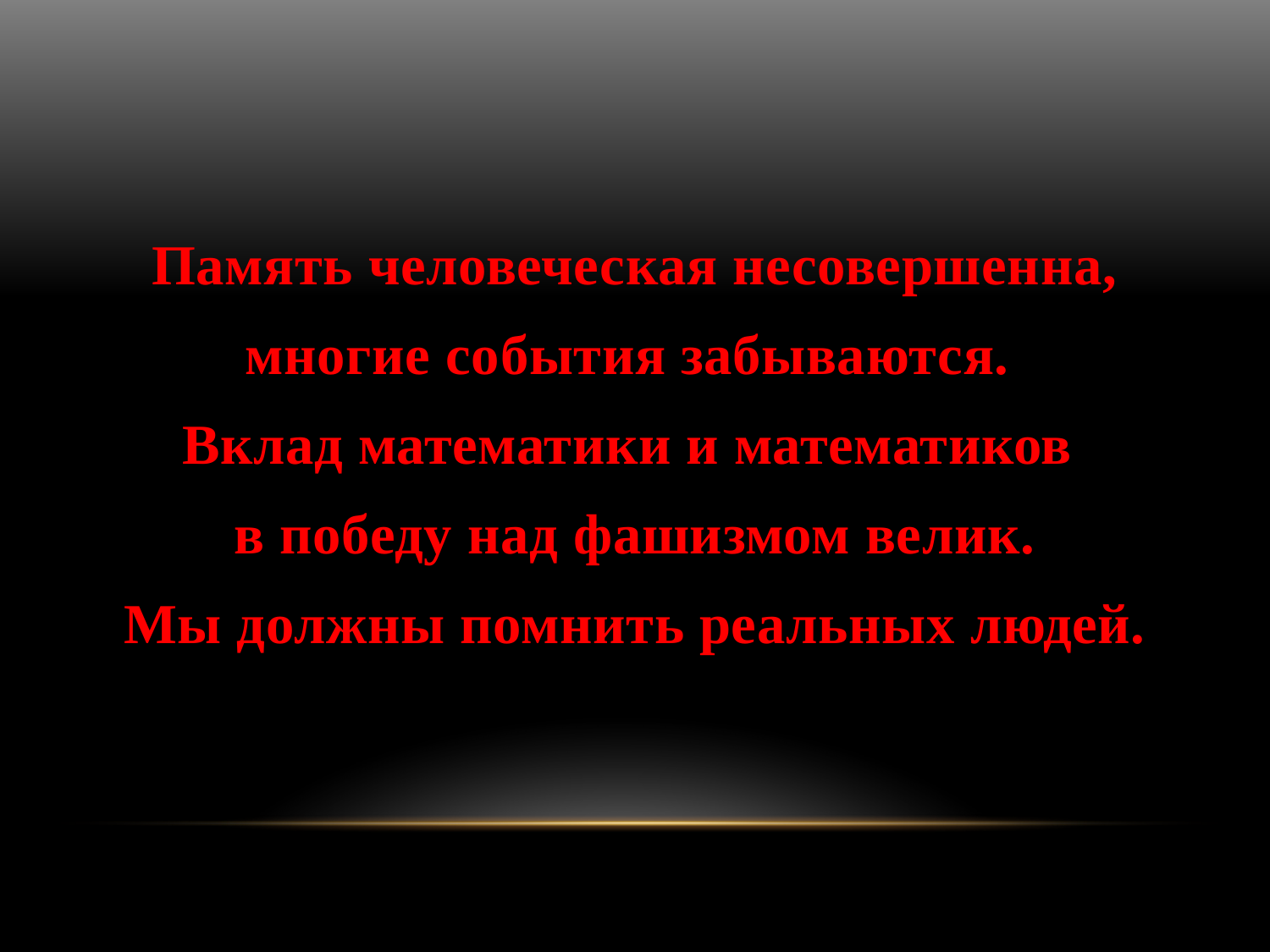

#
Память человеческая несовершенна,
многие события забываются.
Вклад математики и математиков
в победу над фашизмом велик.
Мы должны помнить реальных людей.